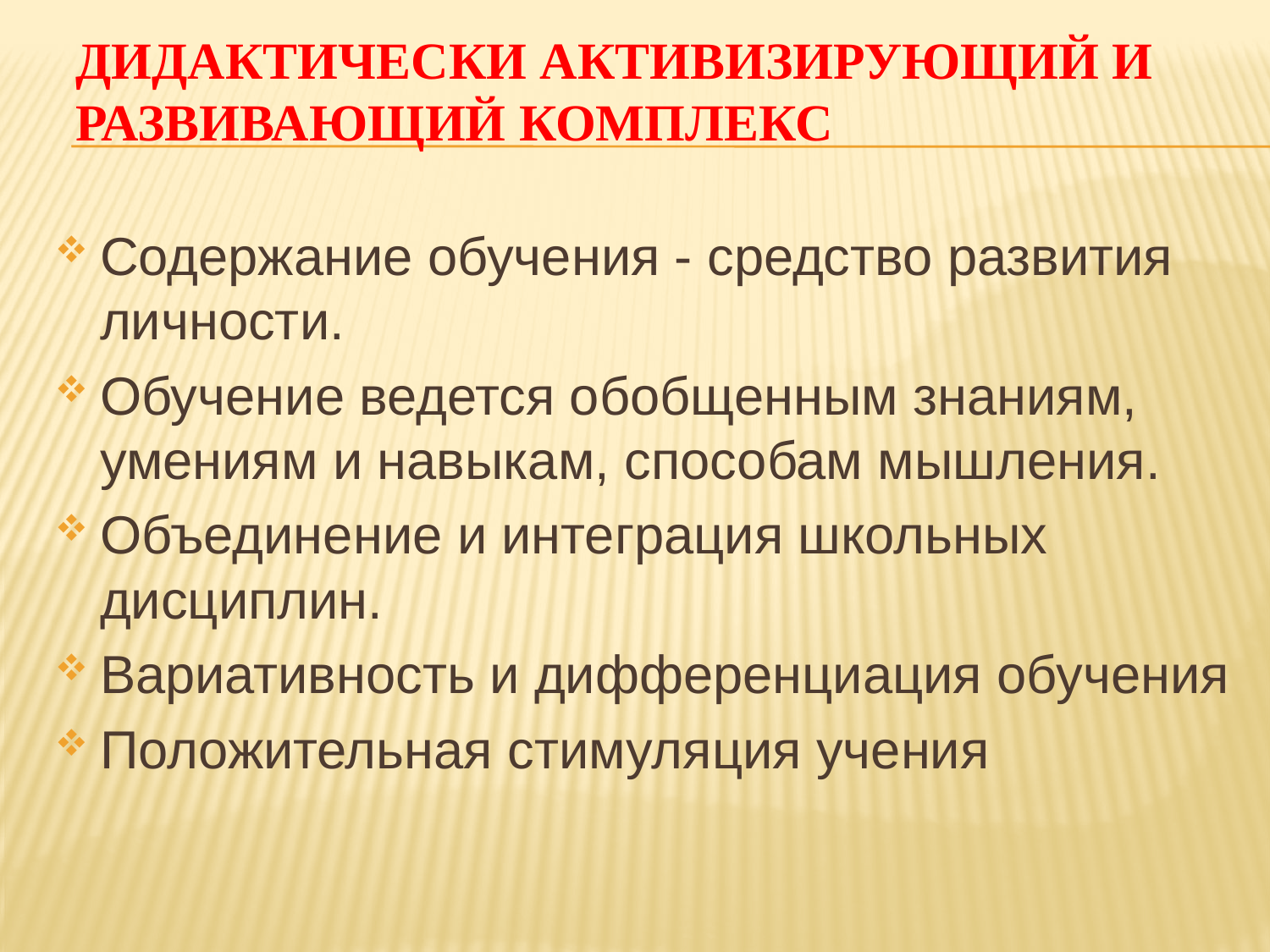

# Дидактически активизирующий и развивающий комплекс
Содержание обучения - средство развития личности.
Обучение ведется обобщенным знаниям, умениям и навыкам, способам мышления.
Объединение и интеграция школьных дисциплин.
Вариативность и дифференциация обучения
Положительная стимуляция учения